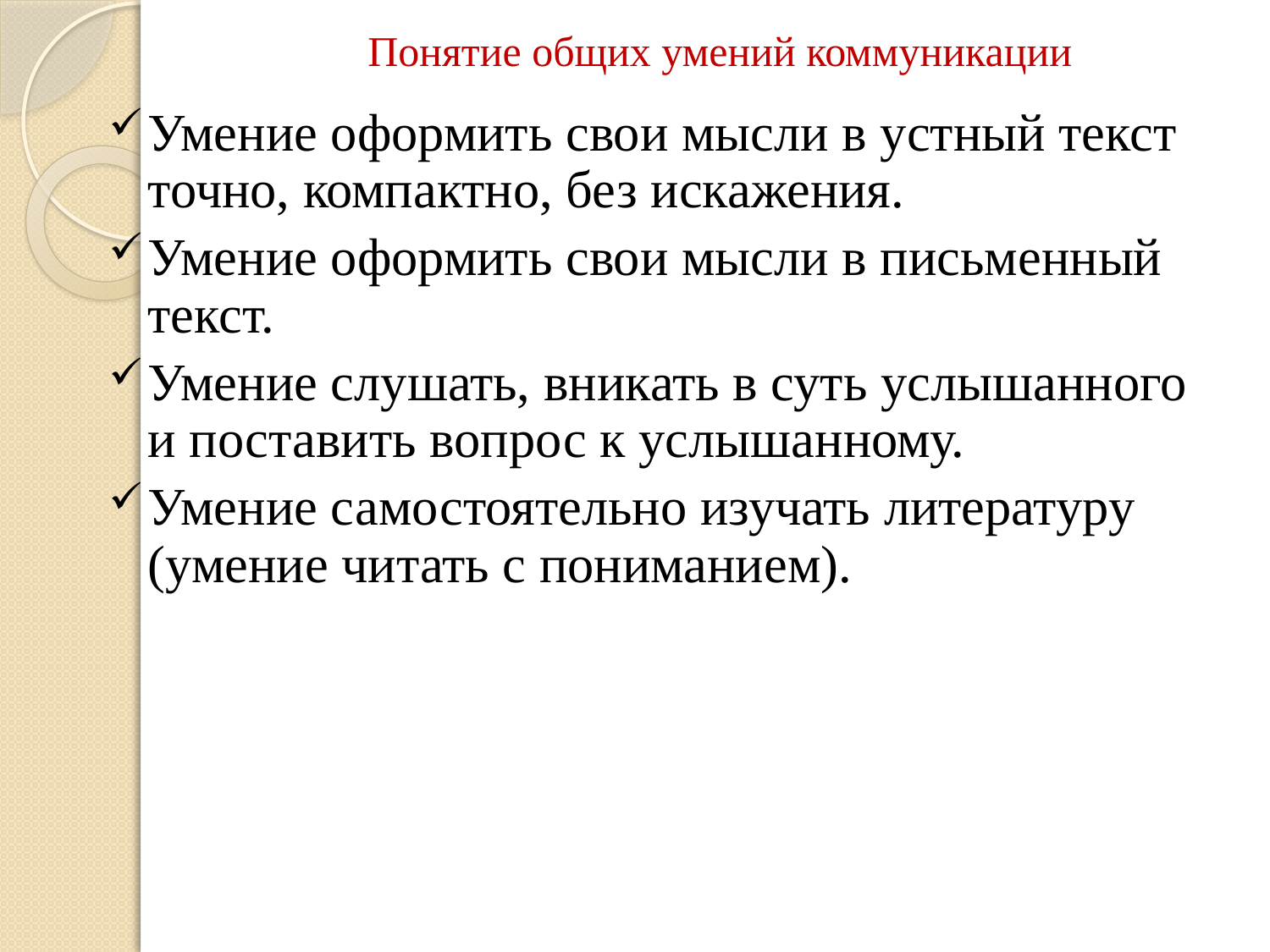

# Понятие общих умений коммуникации
Умение оформить свои мысли в устный текст точно, компактно, без искажения.
Умение оформить свои мысли в письменный текст.
Умение слушать, вникать в суть услышанного и поставить вопрос к услышанному.
Умение самостоятельно изучать литературу (умение читать с пониманием).